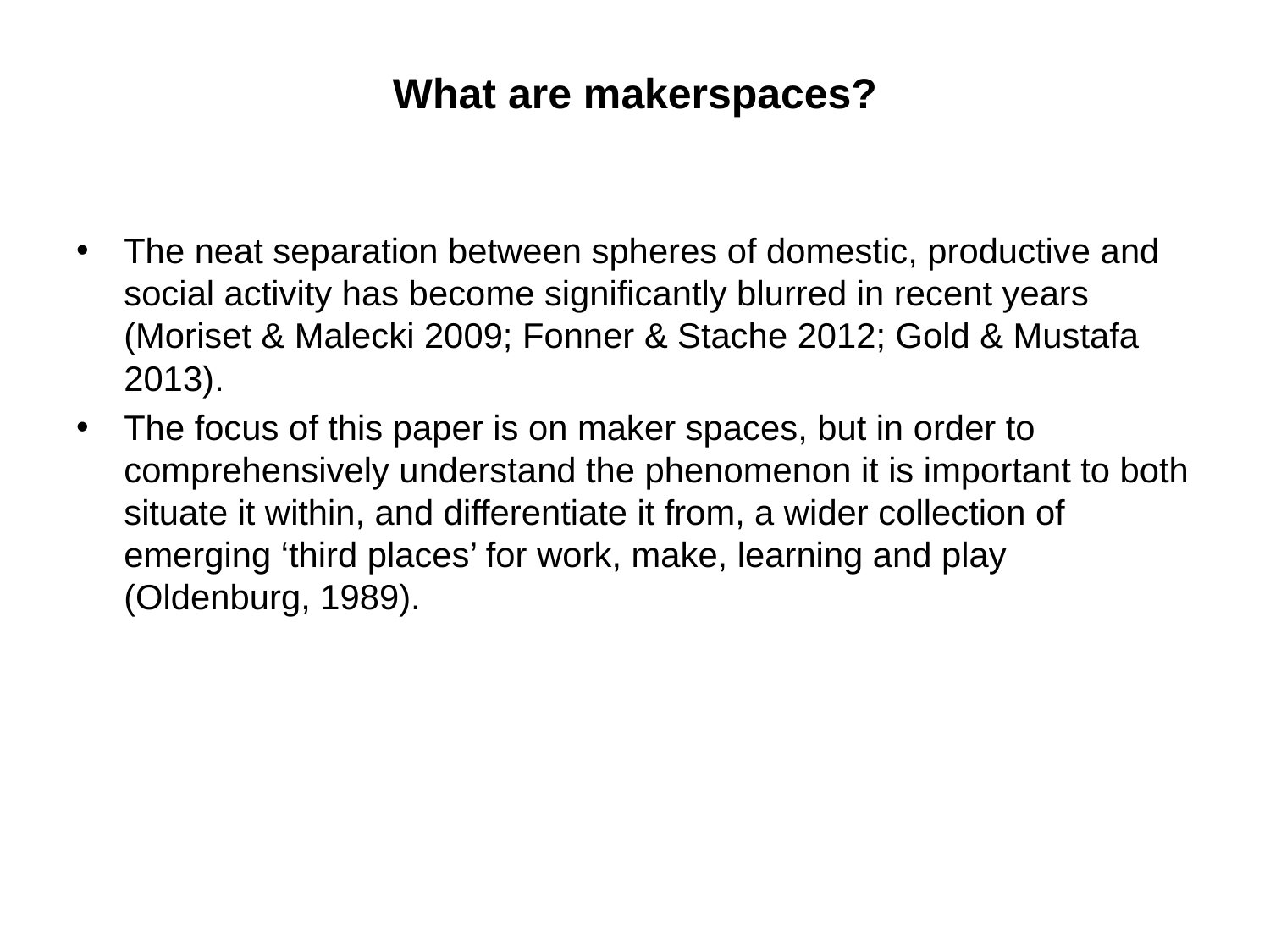

# What are makerspaces?
The neat separation between spheres of domestic, productive and social activity has become significantly blurred in recent years (Moriset & Malecki 2009; Fonner & Stache 2012; Gold & Mustafa 2013).
The focus of this paper is on maker spaces, but in order to comprehensively understand the phenomenon it is important to both situate it within, and differentiate it from, a wider collection of emerging ‘third places’ for work, make, learning and play (Oldenburg, 1989).